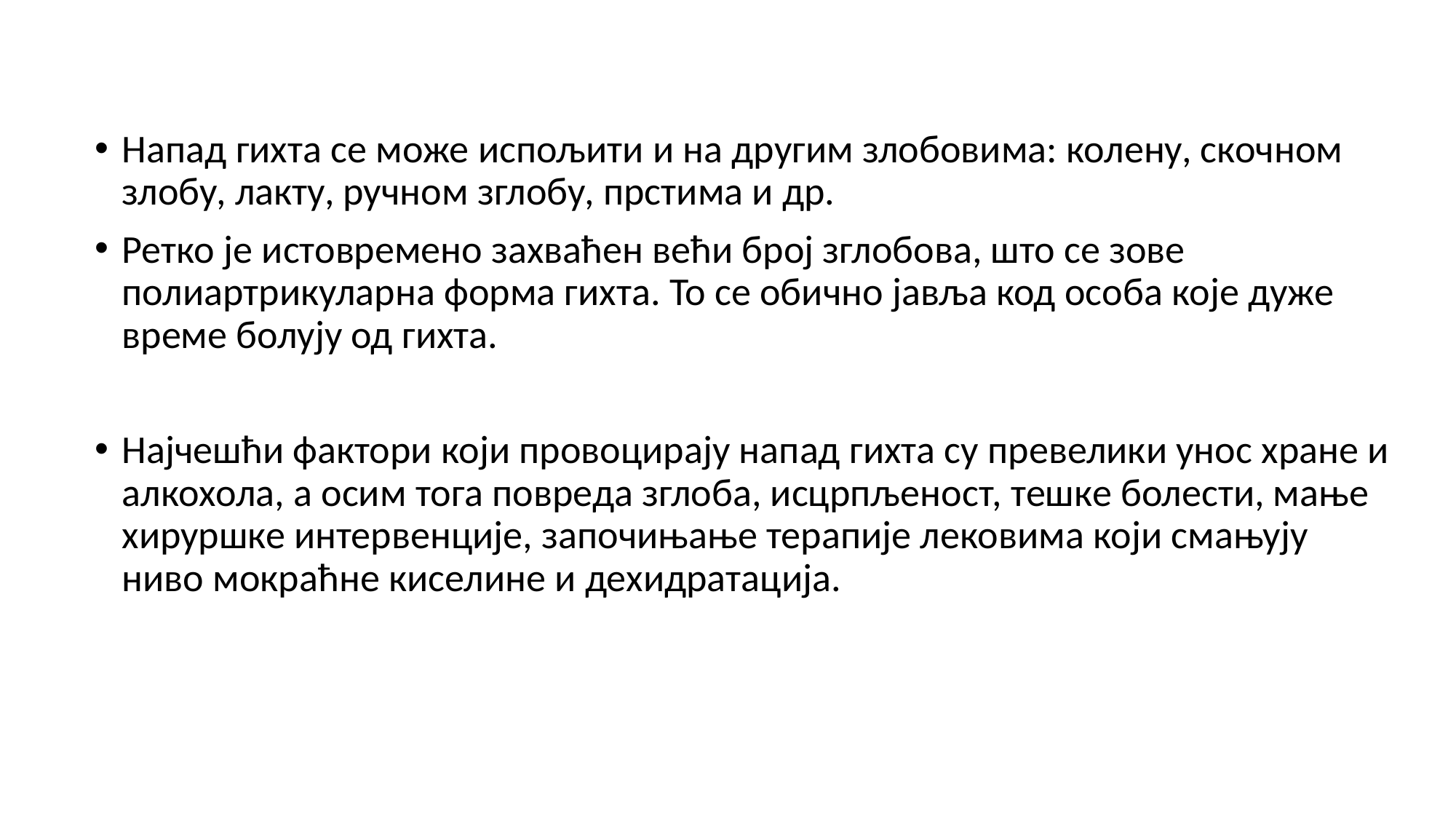

Напад гихта се може испољити и на другим злобовима: колену, скочном злобу, лакту, ручном зглобу, прстима и др.
Ретко је истовремено захваћен већи број зглобова, што се зове полиартрикуларна форма гихта. То се обично јавља код особа које дуже време болују од гихта.

Најчешћи фактори који провоцирају напад гихта су превелики унос хране и алкохола, а осим тога повреда зглоба, исцрпљеност, тешке болести, мање хируршке интервенције, започињање терапије лековима који смањују ниво мокраћне киселине и дехидратација.